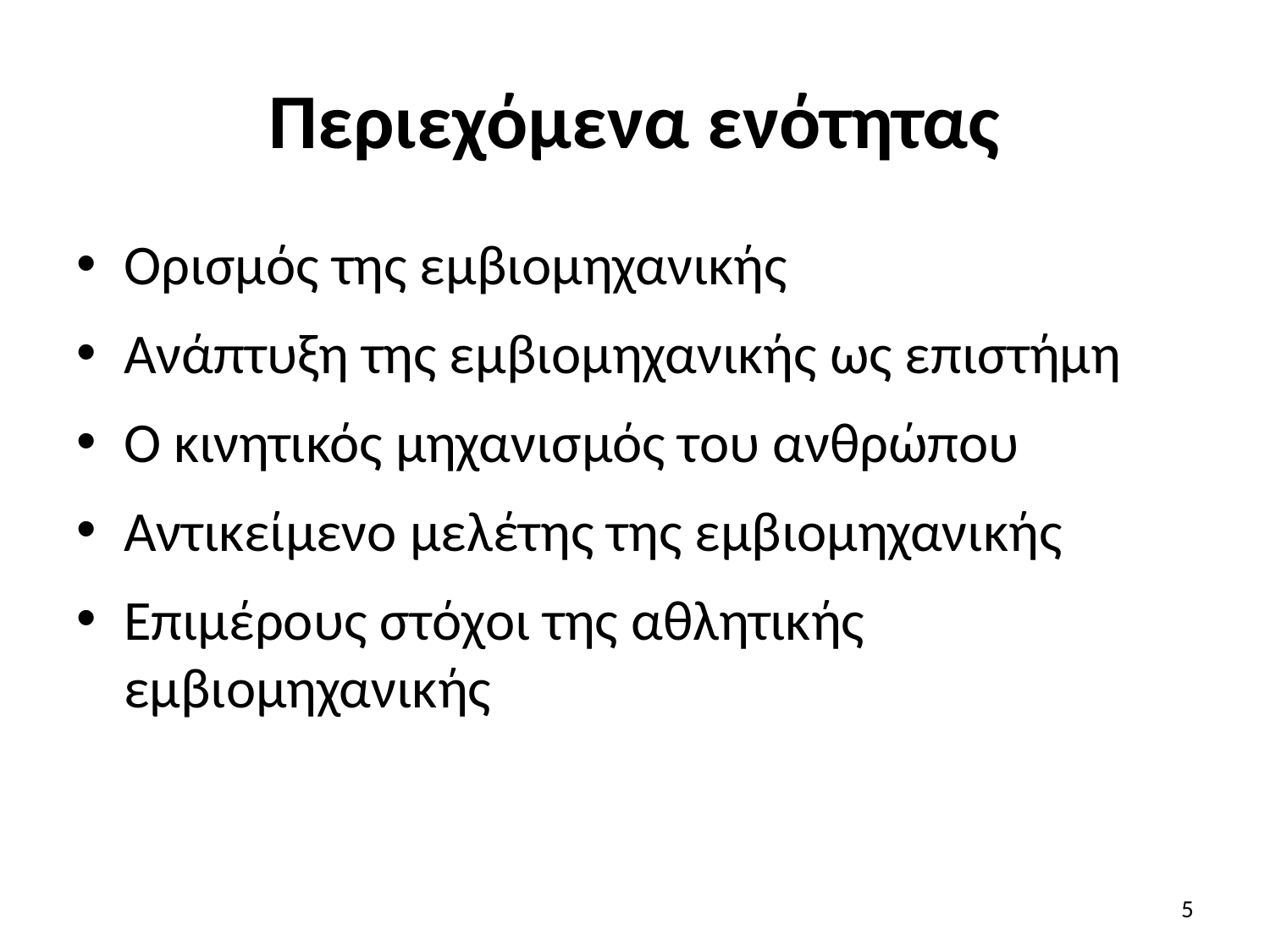

# Περιεχόμενα ενότητας
Ορισμός της εμβιομηχανικής
Ανάπτυξη της εμβιομηχανικής ως επιστήμη
Ο κινητικός μηχανισμός του ανθρώπου
Αντικείμενο μελέτης της εμβιομηχανικής
Επιμέρους στόχοι της αθλητικής εμβιομηχανικής

5